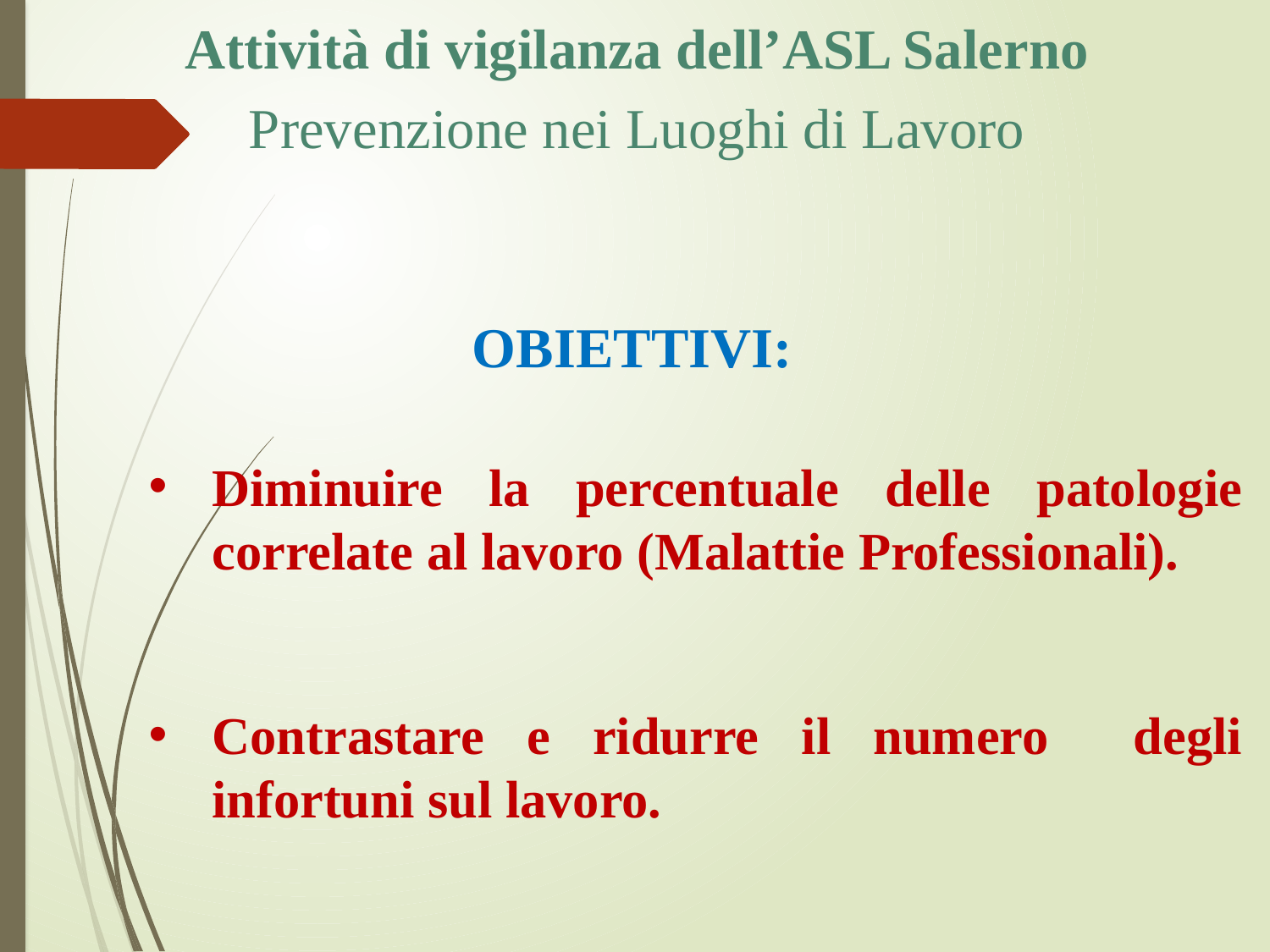

Attività di vigilanza dell’ASL Salerno
Prevenzione nei Luoghi di Lavoro
OBIETTIVI:
Diminuire la percentuale delle patologie correlate al lavoro (Malattie Professionali).
Contrastare e ridurre il numero  degli infortuni sul lavoro.